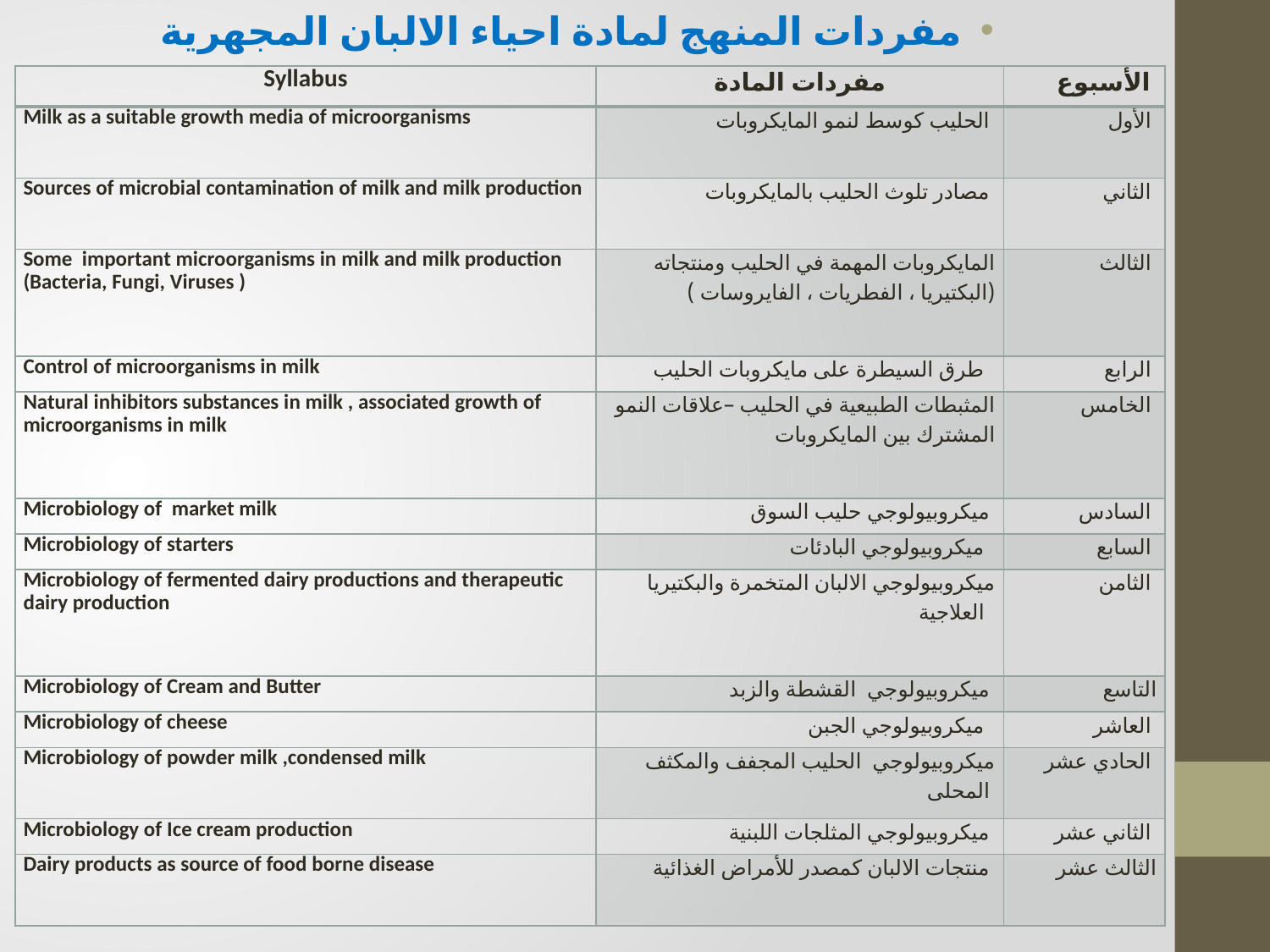

مفردات المنهج لمادة احياء الالبان المجهرية

| Syllabus | مفردات المادة | الأسبوع |
| --- | --- | --- |
| Milk as a suitable growth media of microorganisms | الحليب كوسط لنمو المايكروبات | الأول |
| Sources of microbial contamination of milk and milk production | مصادر تلوث الحليب بالمايكروبات | الثاني |
| Some important microorganisms in milk and milk production (Bacteria, Fungi, Viruses ) | المايكروبات المهمة في الحليب ومنتجاته (البكتيريا ، الفطريات ، الفايروسات ) | الثالث |
| Control of microorganisms in milk | طرق السيطرة على مايكروبات الحليب | الرابع |
| Natural inhibitors substances in milk , associated growth of microorganisms in milk | المثبطات الطبيعية في الحليب –علاقات النمو المشترك بين المايكروبات | الخامس |
| Microbiology of market milk | ميكروبيولوجي حليب السوق | السادس |
| Microbiology of starters | ميكروبيولوجي البادئات | السابع |
| Microbiology of fermented dairy productions and therapeutic dairy production | ميكروبيولوجي الالبان المتخمرة والبكتيريا العلاجية | الثامن |
| Microbiology of Cream and Butter | ميكروبيولوجي القشطة والزبد | التاسع |
| Microbiology of cheese | ميكروبيولوجي الجبن | العاشر |
| Microbiology of powder milk ,condensed milk | ميكروبيولوجي الحليب المجفف والمكثف المحلى | الحادي عشر |
| Microbiology of Ice cream production | ميكروبيولوجي المثلجات اللبنية | الثاني عشر |
| Dairy products as source of food borne disease | منتجات الالبان كمصدر للأمراض الغذائية | الثالث عشر |